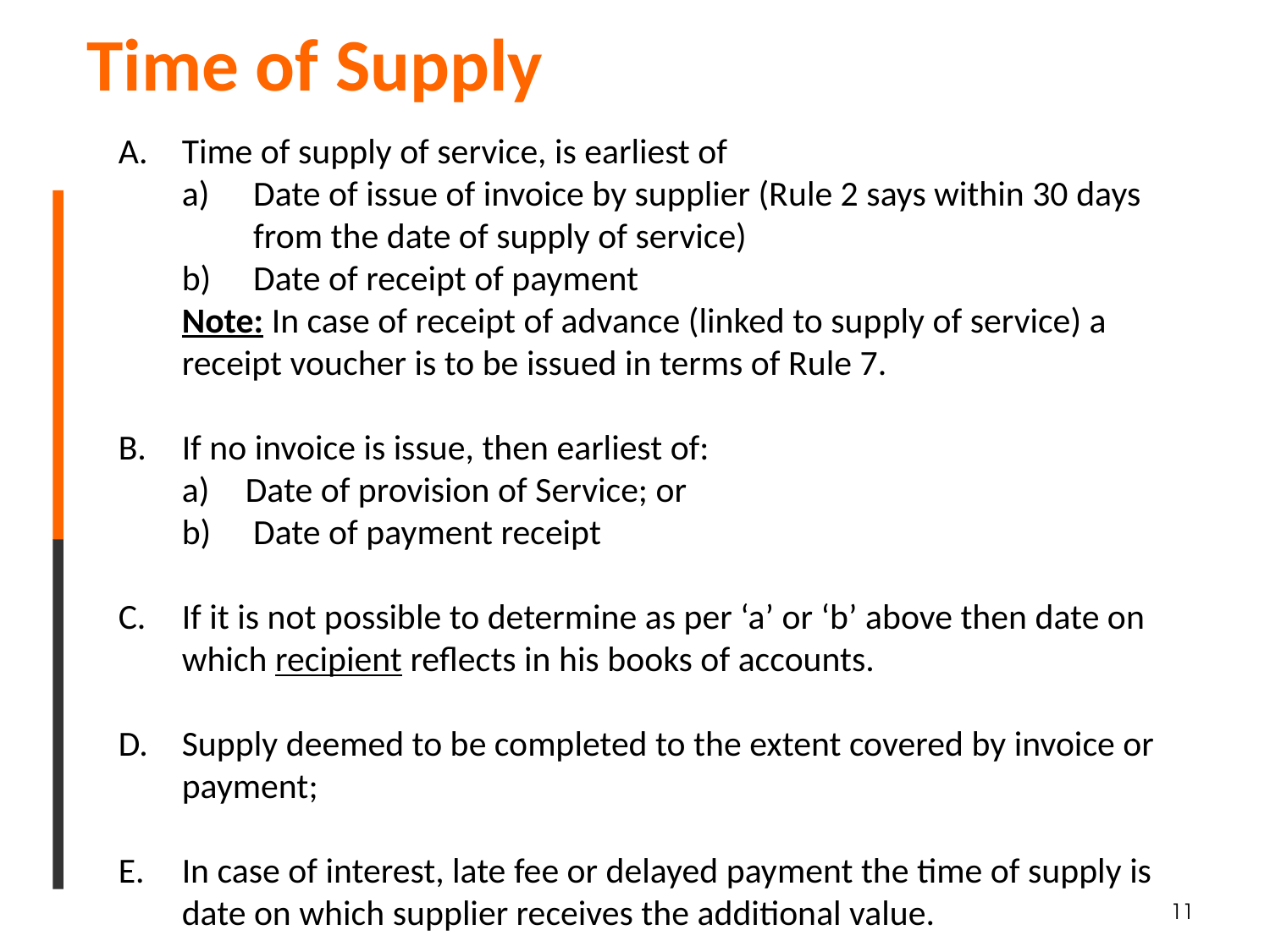

Time of Supply
Time of supply of service, is earliest of
Date of issue of invoice by supplier (Rule 2 says within 30 days from the date of supply of service)
Date of receipt of payment
Note: In case of receipt of advance (linked to supply of service) a receipt voucher is to be issued in terms of Rule 7.

If no invoice is issue, then earliest of:
Date of provision of Service; or
Date of payment receipt

If it is not possible to determine as per ‘a’ or ‘b’ above then date on which recipient reflects in his books of accounts.

Supply deemed to be completed to the extent covered by invoice or payment;

In case of interest, late fee or delayed payment the time of supply is date on which supplier receives the additional value.
11